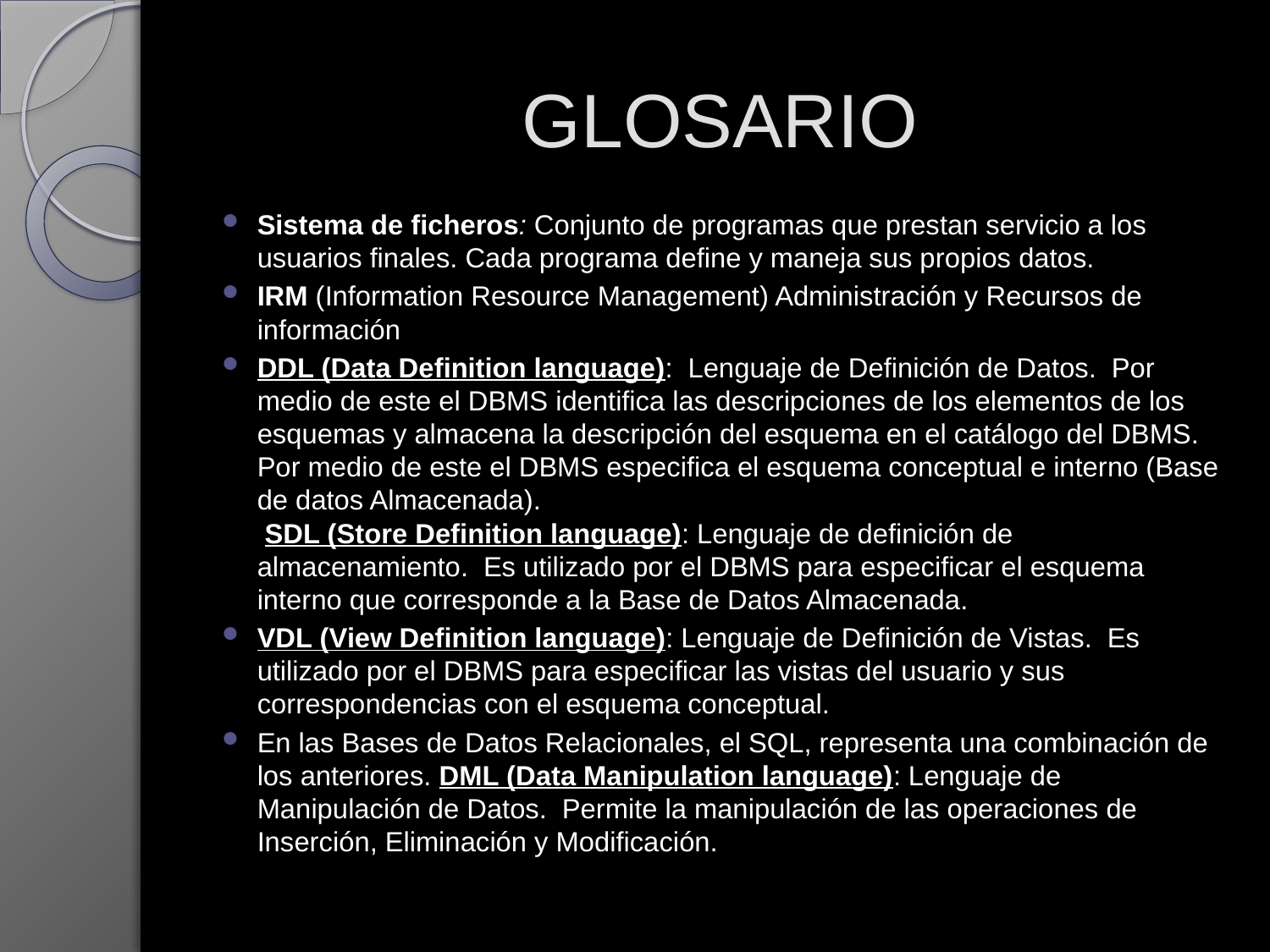

# GLOSARIO
Sistema de ficheros: Conjunto de programas que prestan servicio a los usuarios finales. Cada programa define y maneja sus propios datos.
IRM (Information Resource Management) Administración y Recursos de información
DDL (Data Definition language):  Lenguaje de Definición de Datos.  Por medio de este el DBMS identifica las descripciones de los elementos de los esquemas y almacena la descripción del esquema en el catálogo del DBMS. Por medio de este el DBMS especifica el esquema conceptual e interno (Base de datos Almacenada).
 SDL (Store Definition language): Lenguaje de definición de almacenamiento.  Es utilizado por el DBMS para especificar el esquema interno que corresponde a la Base de Datos Almacenada.
VDL (View Definition language): Lenguaje de Definición de Vistas.  Es utilizado por el DBMS para especificar las vistas del usuario y sus correspondencias con el esquema conceptual.
En las Bases de Datos Relacionales, el SQL, representa una combinación de los anteriores. DML (Data Manipulation language): Lenguaje de Manipulación de Datos.  Permite la manipulación de las operaciones de Inserción, Eliminación y Modificación.